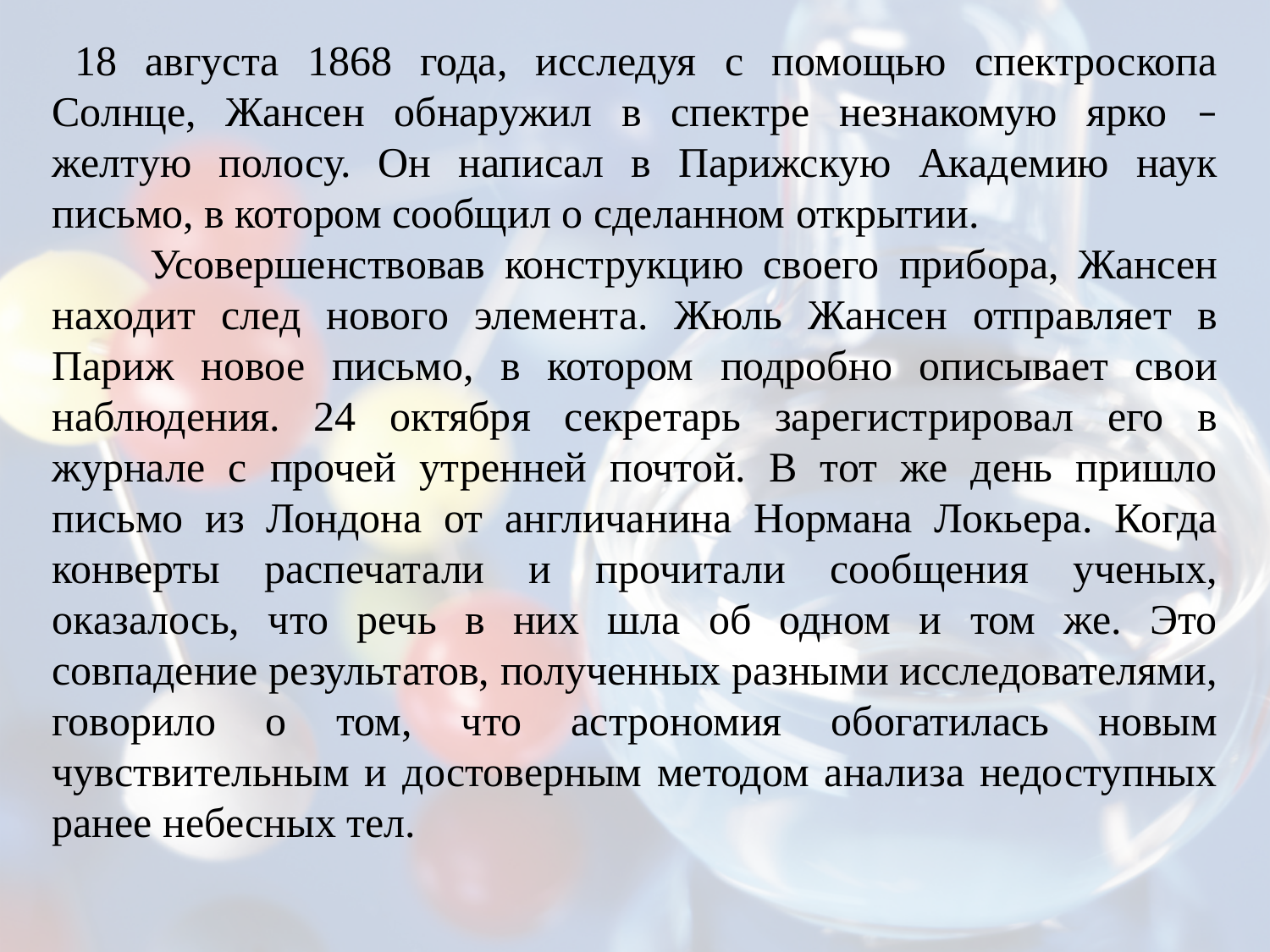

18 августа 1868 года, исследуя с помощью спектроскопа Солнце, Жансен обнаружил в спектре незнакомую ярко – желтую полосу. Он написал в Парижскую Академию наук письмо, в котором сообщил о сделанном открытии.
     Усовершенствовав конструкцию своего прибора, Жансен находит след нового элемента. Жюль Жансен отправляет в Париж новое письмо, в котором подробно описывает свои наблюдения. 24 октября секретарь зарегистрировал его в журнале с прочей утренней почтой. В тот же день пришло письмо из Лондона от англичанина Нормана Локьера. Когда конверты распечатали и прочитали сообщения ученых, оказалось, что речь в них шла об одном и том же. Это совпадение результатов, полученных разными исследователями, говорило о том, что астрономия обогатилась новым чувствительным и достоверным методом анализа недоступных ранее небесных тел.